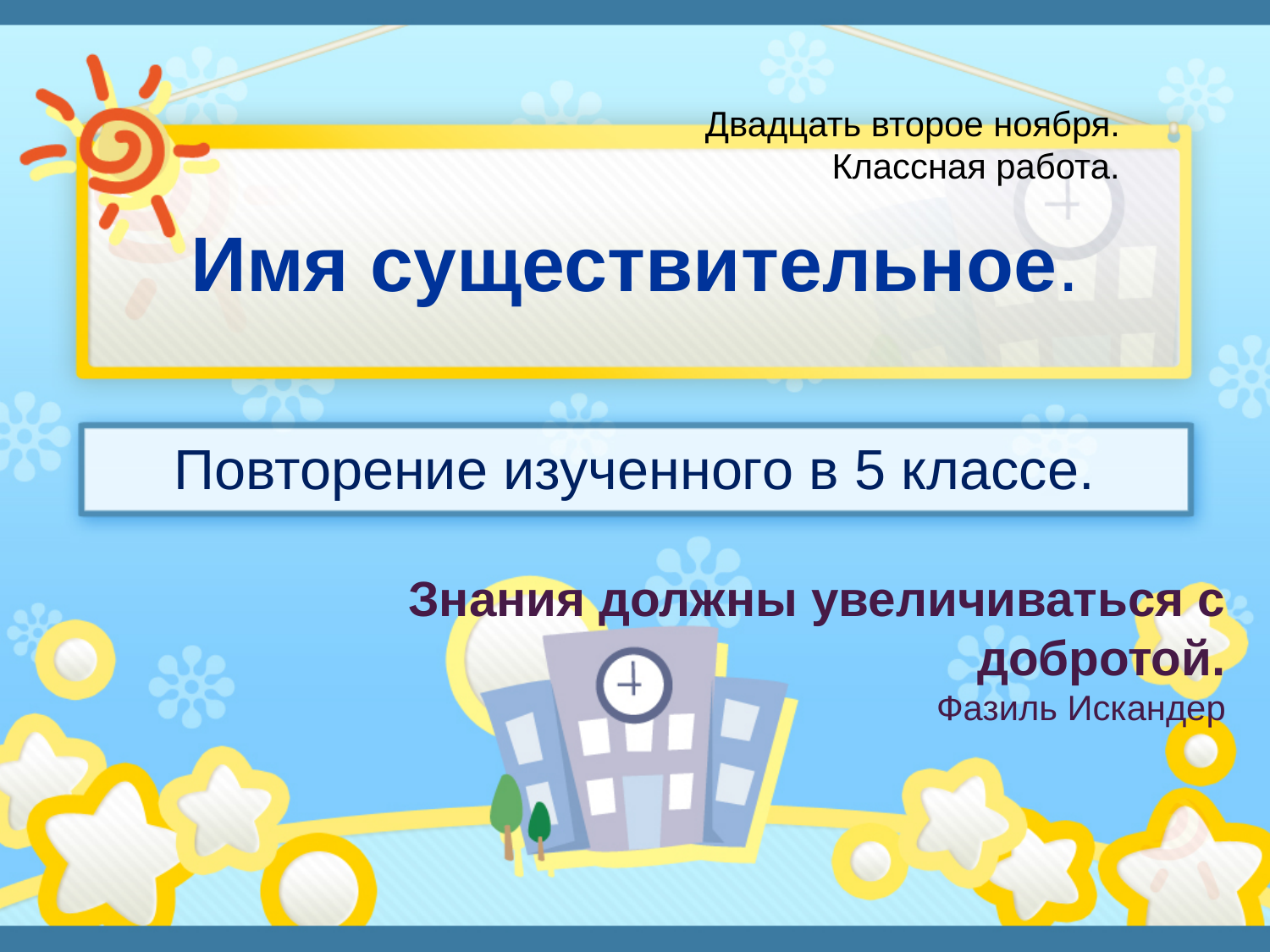

Двадцать второе ноября.
Классная работа.
# Имя существительное.
Повторение изученного в 5 классе.
Знания должны увеличиваться с добротой.
 Фазиль Искандер